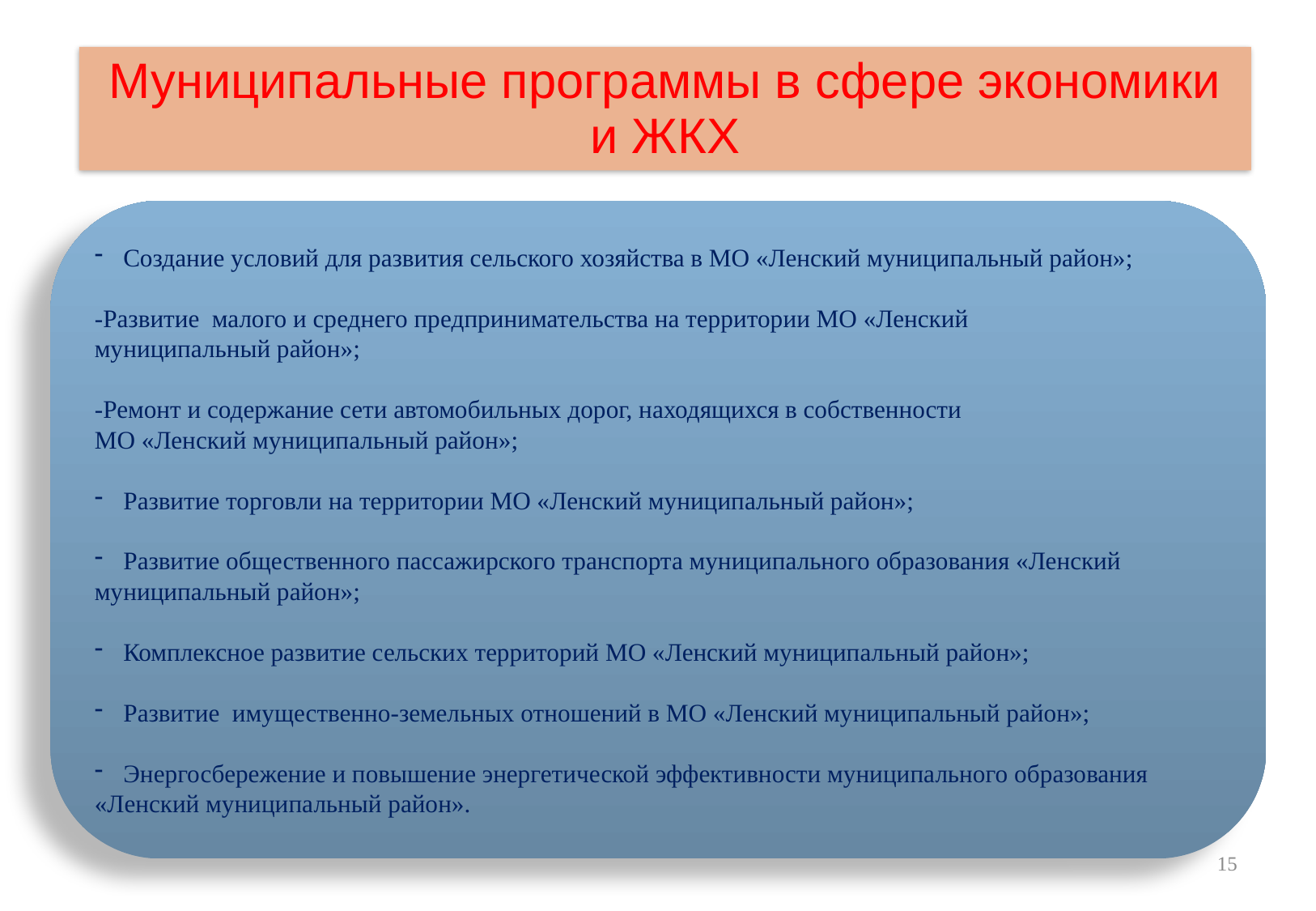

# Муниципальные программы в сфере экономики и ЖКХ
Создание условий для развития сельского хозяйства в МО «Ленский муниципальный район»;

-Развитие  малого и среднего предпринимательства на территории МО «Ленский
муниципальный район»;

-Ремонт и содержание сети автомобильных дорог, находящихся в собственности
МО «Ленский муниципальный район»;

Развитие торговли на территории МО «Ленский муниципальный район»;

Развитие общественного пассажирского транспорта муниципального образования «Ленский
муниципальный район»;

Комплексное развитие сельских территорий МО «Ленский муниципальный район»;

Развитие  имущественно-земельных отношений в МО «Ленский муниципальный район»;

Энергосбережение и повышение энергетической эффективности муниципального образования
«Ленский муниципальный район».

15